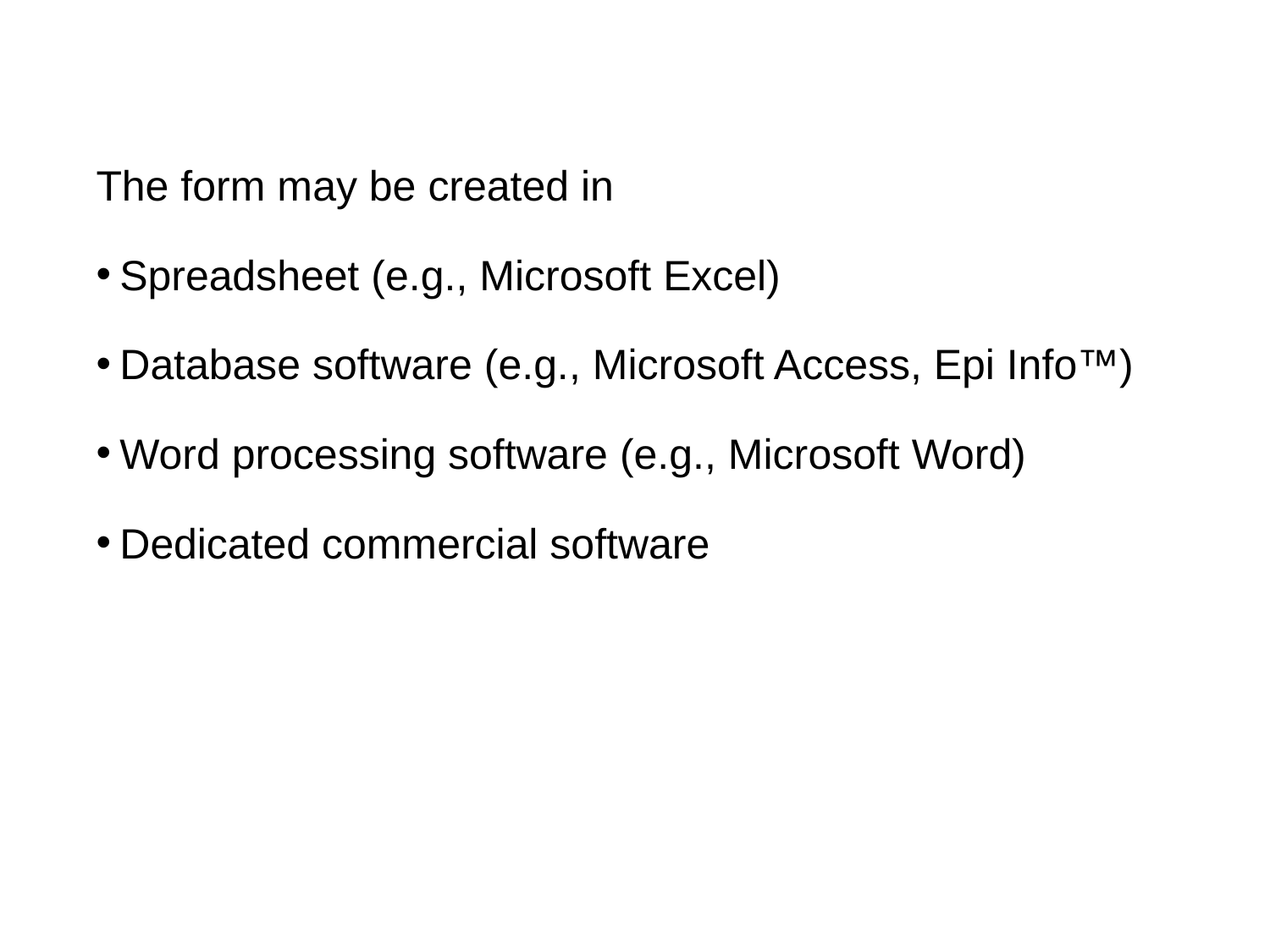

The form may be created in
Spreadsheet (e.g., Microsoft Excel)
Database software (e.g., Microsoft Access, Epi Info™)
Word processing software (e.g., Microsoft Word)
Dedicated commercial software